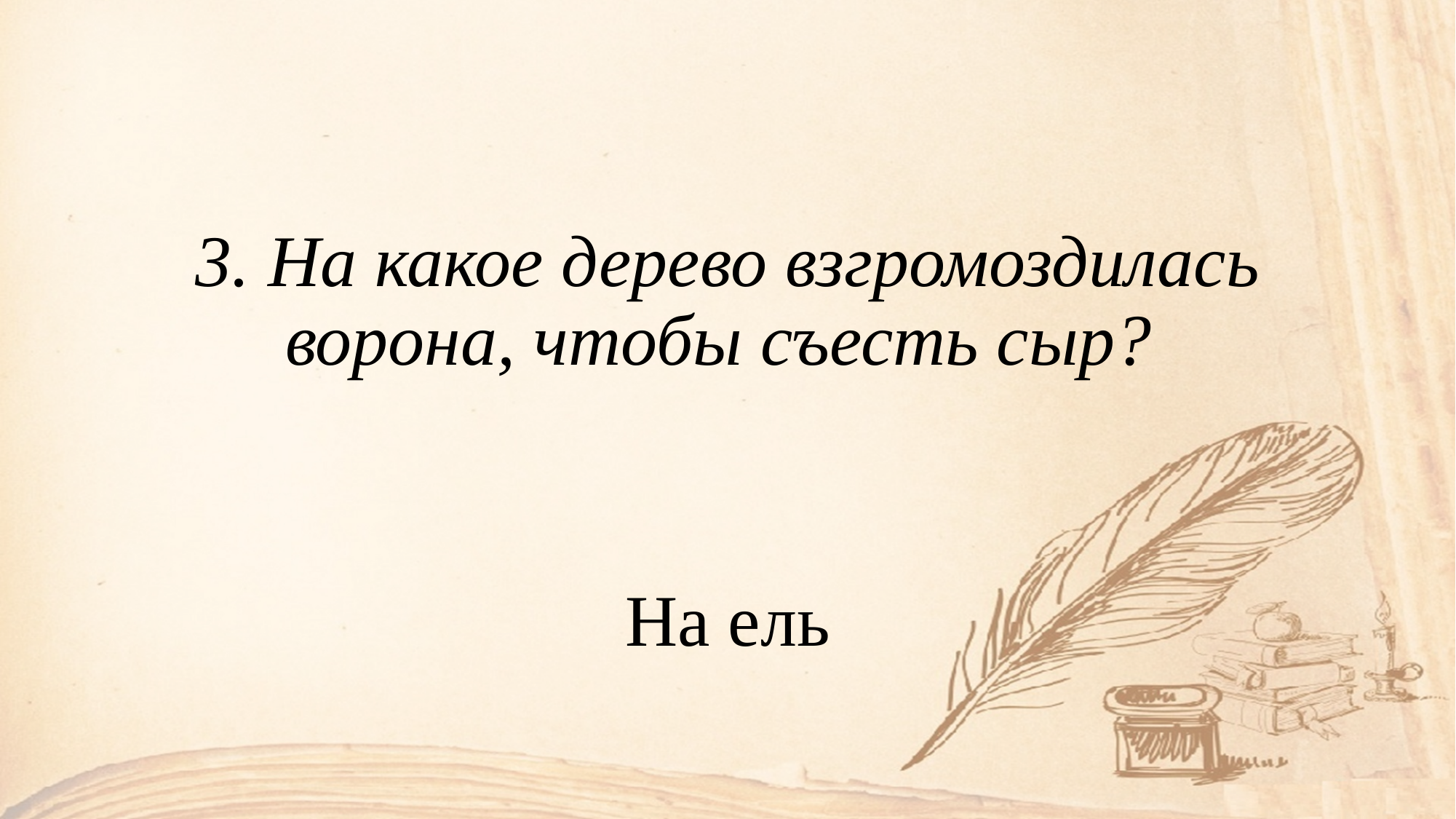

#
3. На какое дерево взгромоздилась ворона, чтобы съесть сыр?

На ель